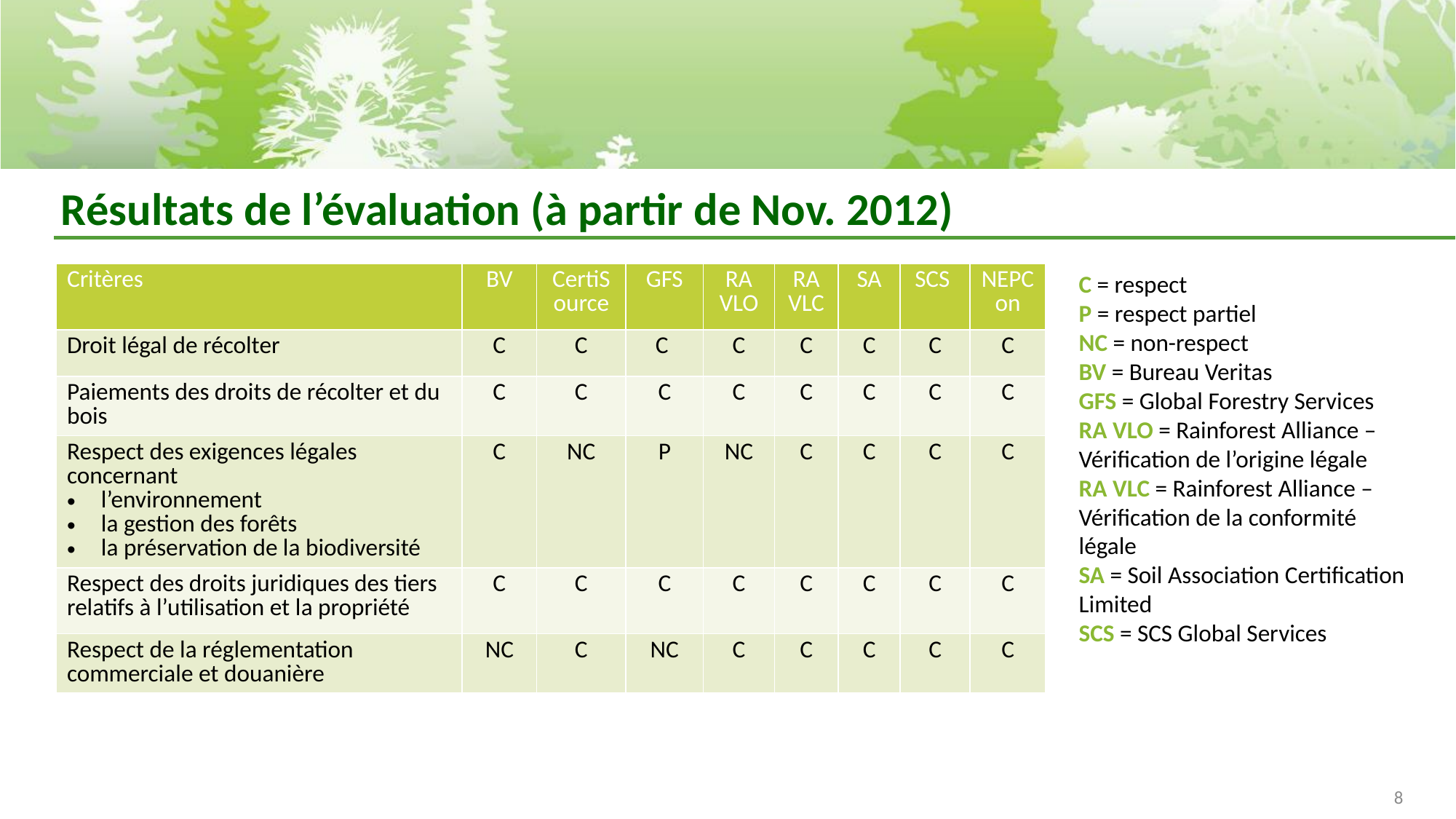

# Résultats de l’évaluation (à partir de Nov. 2012)
| Critères | BV | CertiSource | GFS | RA VLO | RA VLC | SA | SCS | NEPCon |
| --- | --- | --- | --- | --- | --- | --- | --- | --- |
| Droit légal de récolter | C | C | C | C | C | C | C | C |
| Paiements des droits de récolter et du bois | C | C | C | C | C | C | C | C |
| Respect des exigences légales concernant l’environnement la gestion des forêts la préservation de la biodiversité | C | NC | P | NC | C | C | C | C |
| Respect des droits juridiques des tiers relatifs à l’utilisation et la propriété | C | C | C | C | C | C | C | C |
| Respect de la réglementation commerciale et douanière | NC | C | NC | C | C | C | C | C |
C = respect
P = respect partiel
NC = non-respect
BV = Bureau Veritas
GFS = Global Forestry Services
RA VLO = Rainforest Alliance – Vérification de l’origine légale
RA VLC = Rainforest Alliance – Vérification de la conformité légale
SA = Soil Association Certification Limited
SCS = SCS Global Services
8